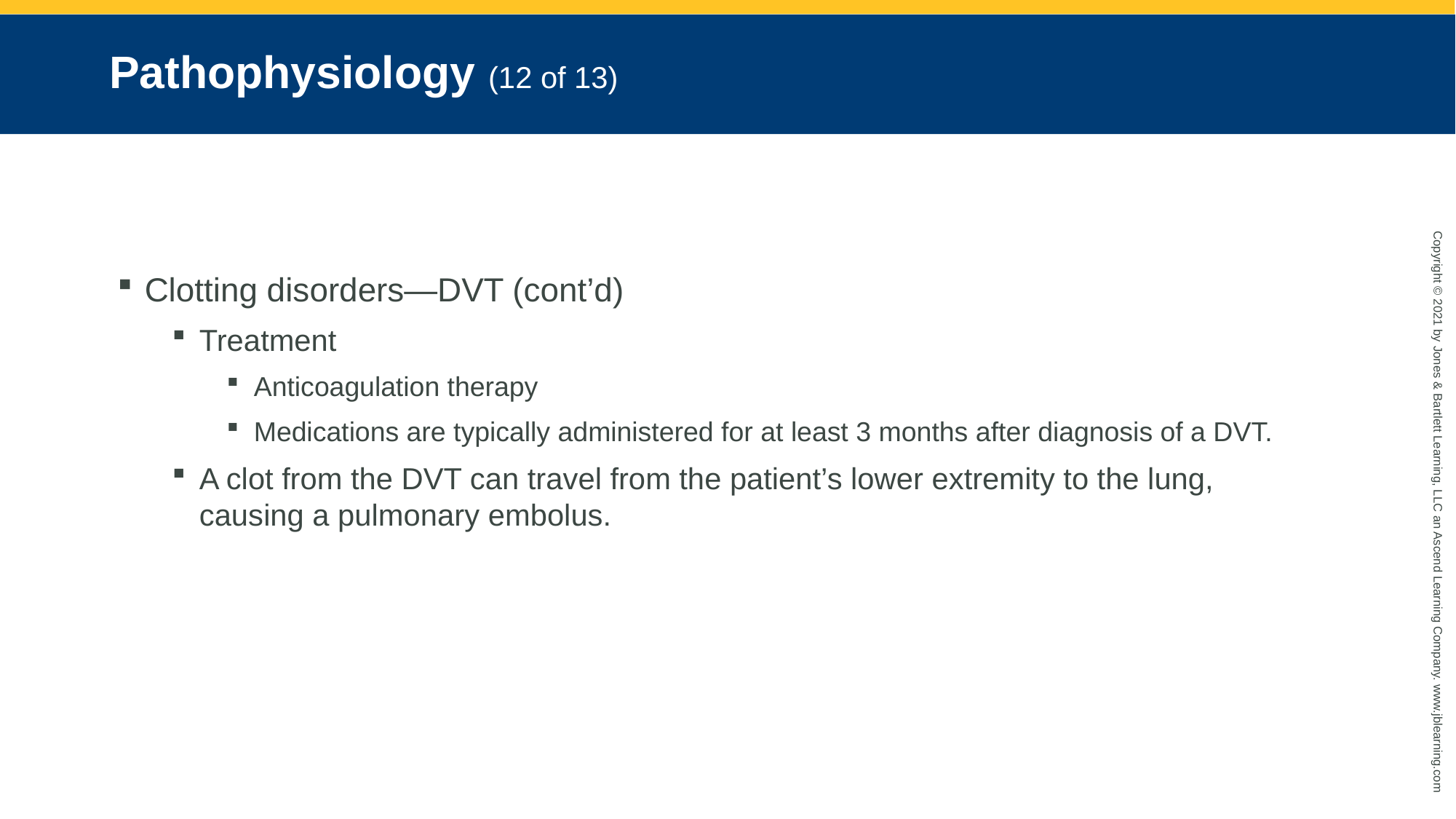

# Pathophysiology (12 of 13)
Clotting disorders—DVT (cont’d)
Treatment
Anticoagulation therapy
Medications are typically administered for at least 3 months after diagnosis of a DVT.
A clot from the DVT can travel from the patient’s lower extremity to the lung, causing a pulmonary embolus.